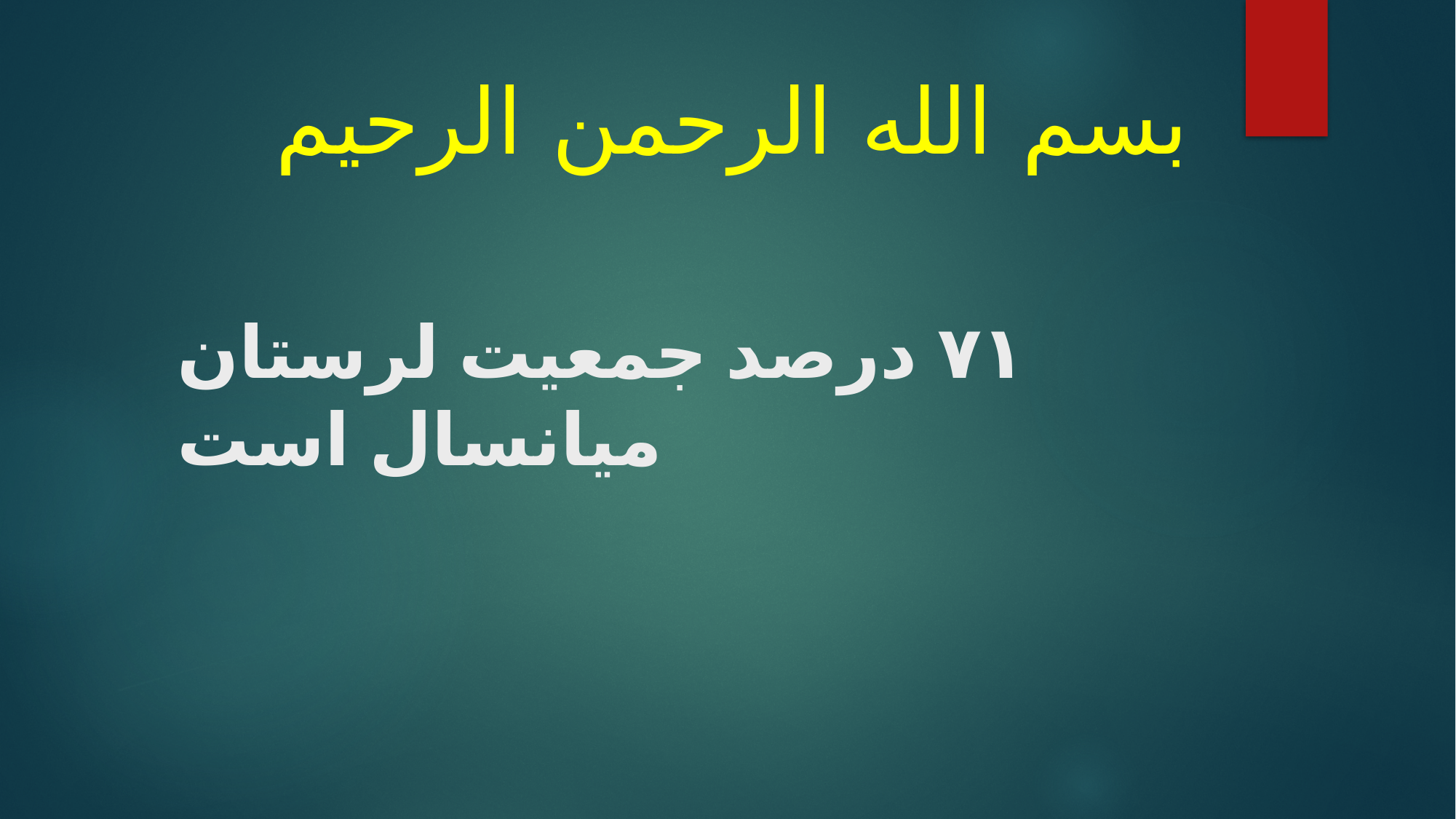

بسم الله الرحمن الرحیم
# ۷۱ درصد جمعیت لرستان میانسال است